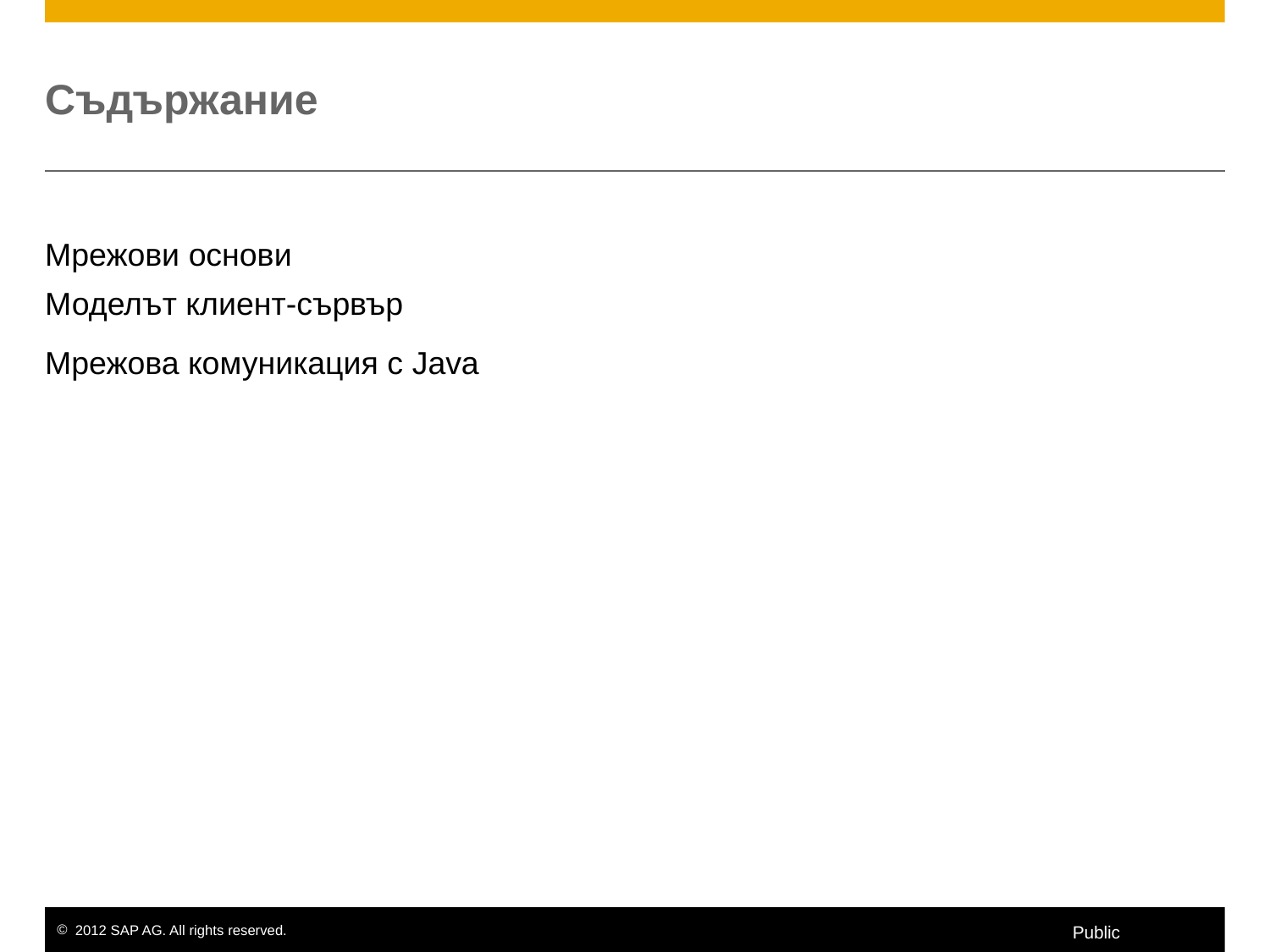

# Съдържание
Мрежови основи
Моделът клиент-сървър
Мрежова комуникация с Java